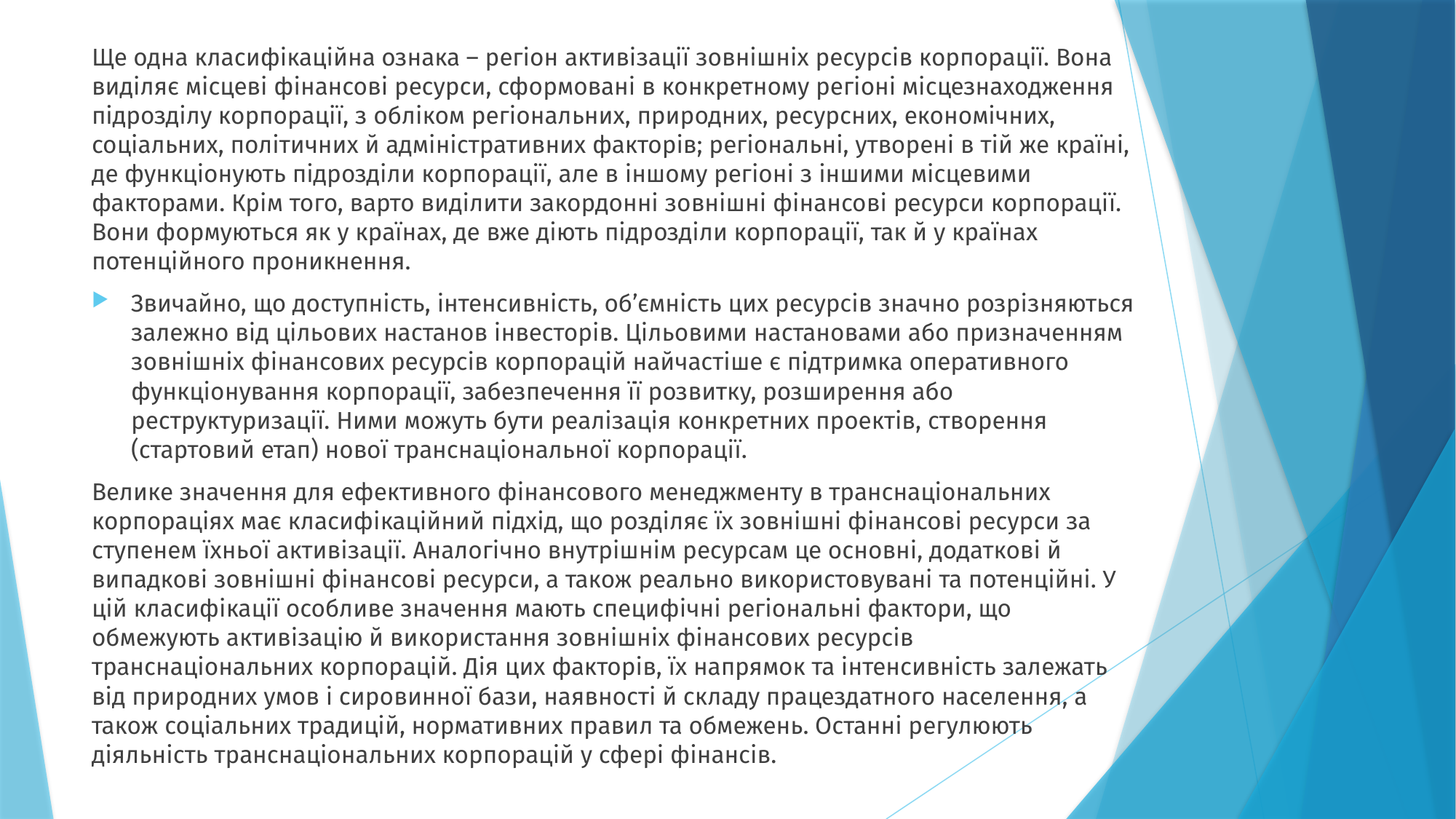

Ще одна класифікаційна ознака – регіон активізації зовнішніх ресурсів корпорації. Вона виділяє місцеві фінансові ресурси, сформовані в конкретному регіоні місцезнаходження підрозділу корпорації, з обліком регіональних, природних, ресурсних, економічних, соціальних, політичних й адміністративних факторів; регіональні, утворені в тій же країні, де функціонують підрозділи корпорації, але в іншому регіоні з іншими місцевими факторами. Крім того, варто виділити закордонні зовнішні фінансові ресурси корпорації. Вони формуються як у країнах, де вже діють підрозділи корпорації, так й у країнах потенційного проникнення.
Звичайно, що доступність, інтенсивність, об’ємність цих ресурсів значно розрізняються залежно від цільових настанов інвесторів. Цільовими настановами або призначенням зовнішніх фінансових ресурсів корпорацій найчастіше є підтримка оперативного функціонування корпорації, забезпечення її розвитку, розширення або реструктуризації. Ними можуть бути реалізація конкретних проектів, створення (стартовий етап) нової транснаціональної корпорації.
Велике значення для ефективного фінансового менеджменту в транснаціональних корпораціях має класифікаційний підхід, що розділяє їх зовнішні фінансові ресурси за ступенем їхньої активізації. Аналогічно внутрішнім ресурсам це основні, додаткові й випадкові зовнішні фінансові ресурси, а також реально використовувані та потенційні. У цій класифікації особливе значення мають специфічні регіональні фактори, що обмежують активізацію й використання зовнішніх фінансових ресурсів транснаціональних корпорацій. Дія цих факторів, їх напрямок та інтенсивність залежать від природних умов і сировинної бази, наявності й складу працездатного населення, а також соціальних традицій, нормативних правил та обмежень. Останні регулюють діяльність транснаціональних корпорацій у сфері фінансів.